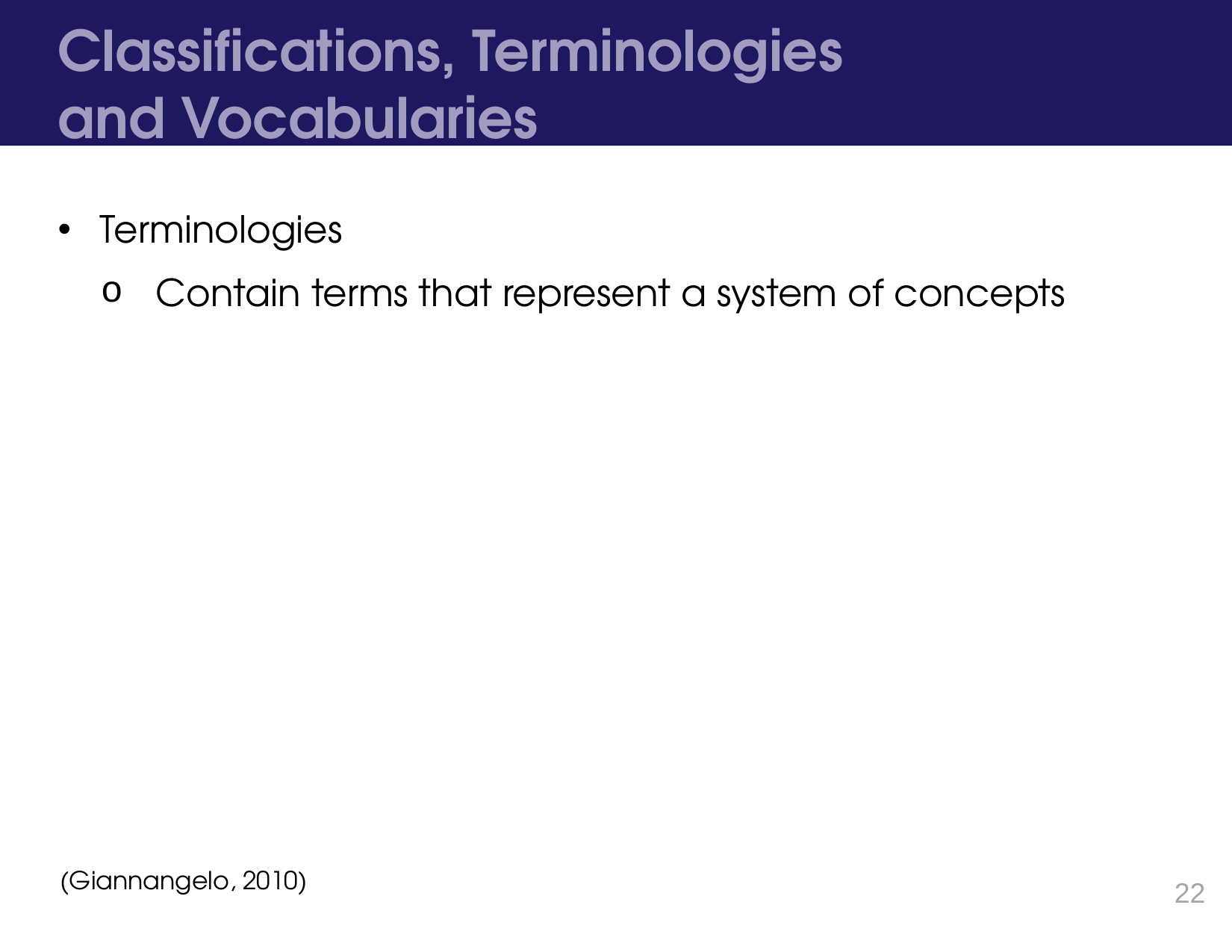

# Classifications, Terminologies and Vocabularies
Terminologies
Contain terms that represent a system of concepts
(Giannangelo, 2010)
22